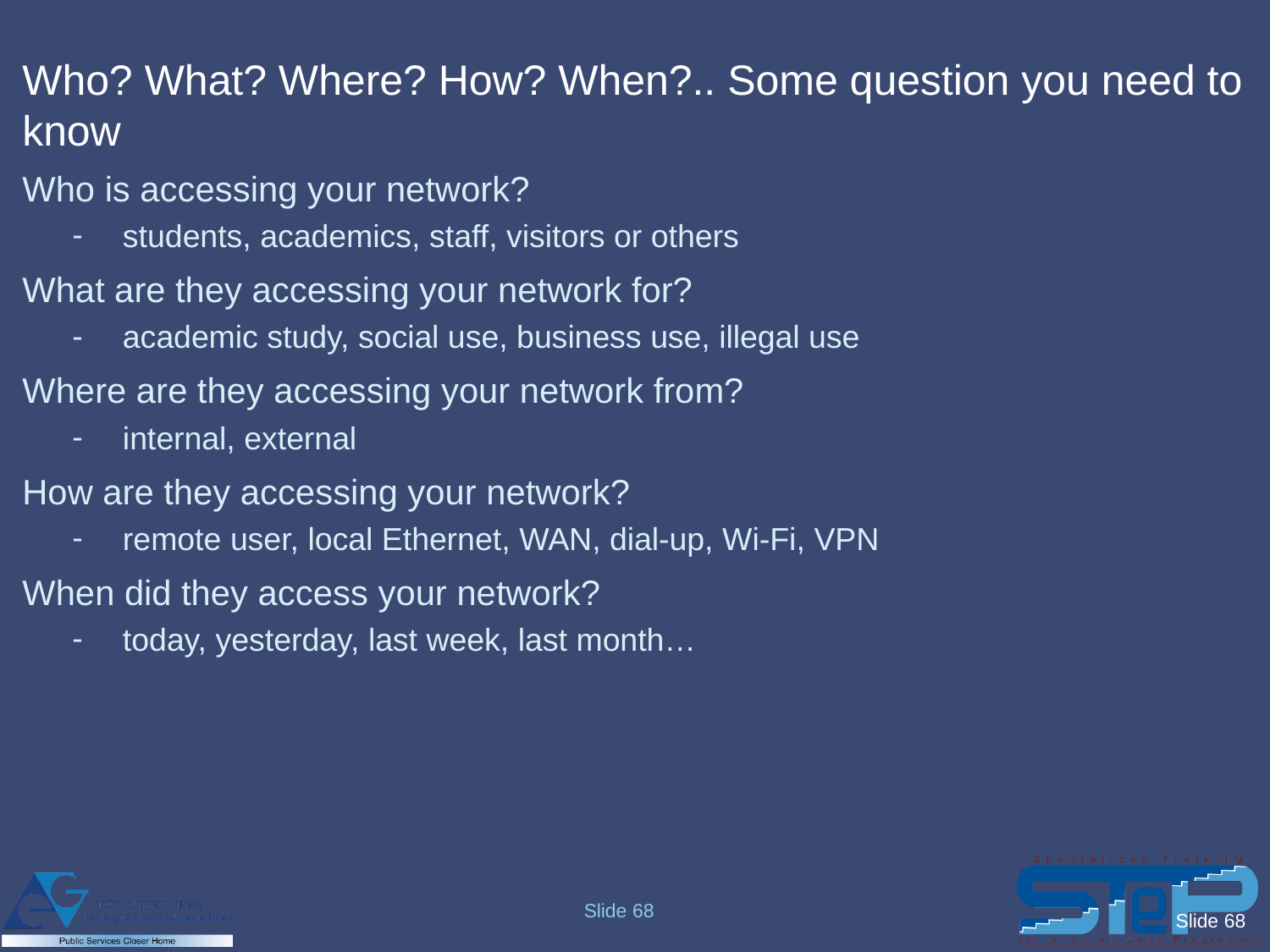

# Who? What? Where? How? When?.. Some question you need to know
Who is accessing your network?
students, academics, staff, visitors or others
What are they accessing your network for?
academic study, social use, business use, illegal use
Where are they accessing your network from?
internal, external
How are they accessing your network?
remote user, local Ethernet, WAN, dial-up, Wi-Fi, VPN
When did they access your network?
today, yesterday, last week, last month…

Slide 68